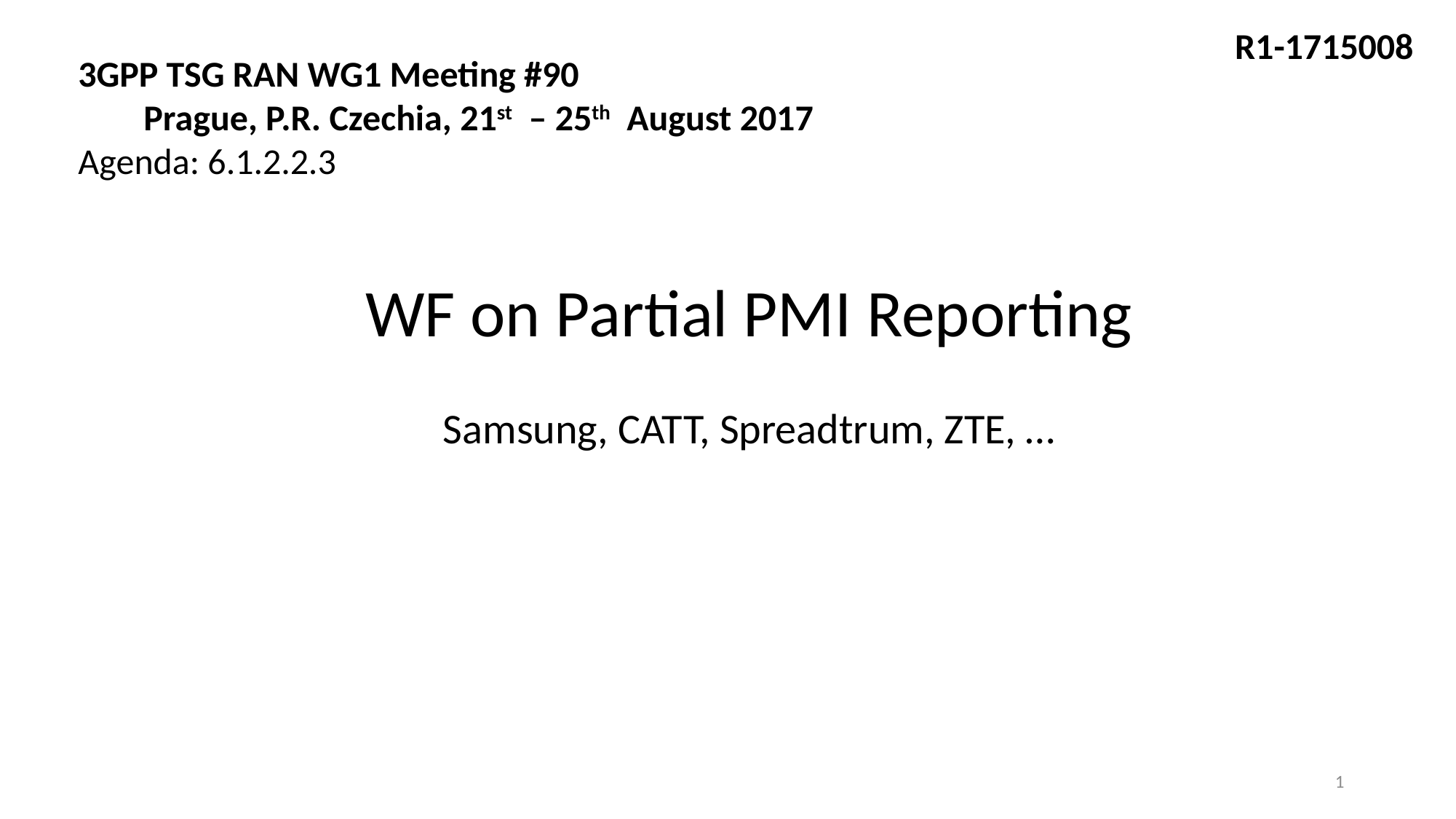

R1-1715008
3GPP TSG RAN WG1 Meeting #90                                            Prague, P.R. Czechia, 21st  – 25th  August 2017
Agenda: 6.1.2.2.3
WF on Partial PMI Reporting

Samsung, CATT, Spreadtrum, ZTE, …
1